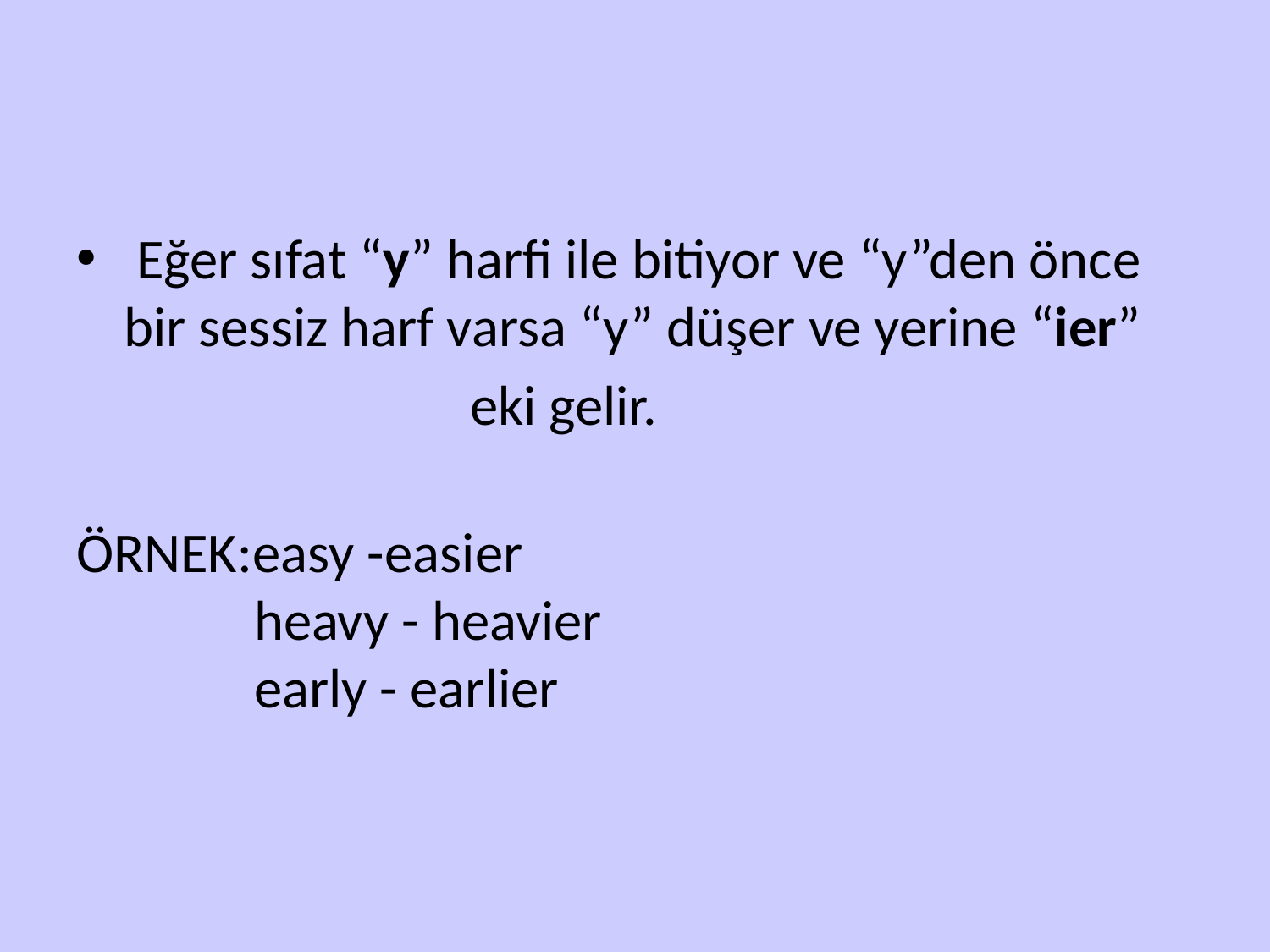

#
 Eğer sıfat “y” harfi ile bitiyor ve “y”den önce bir sessiz harf varsa “y” düşer ve yerine “ier”
                               eki gelir.
ÖRNEK:easy -easier
              heavy - heavier
              early - earlier